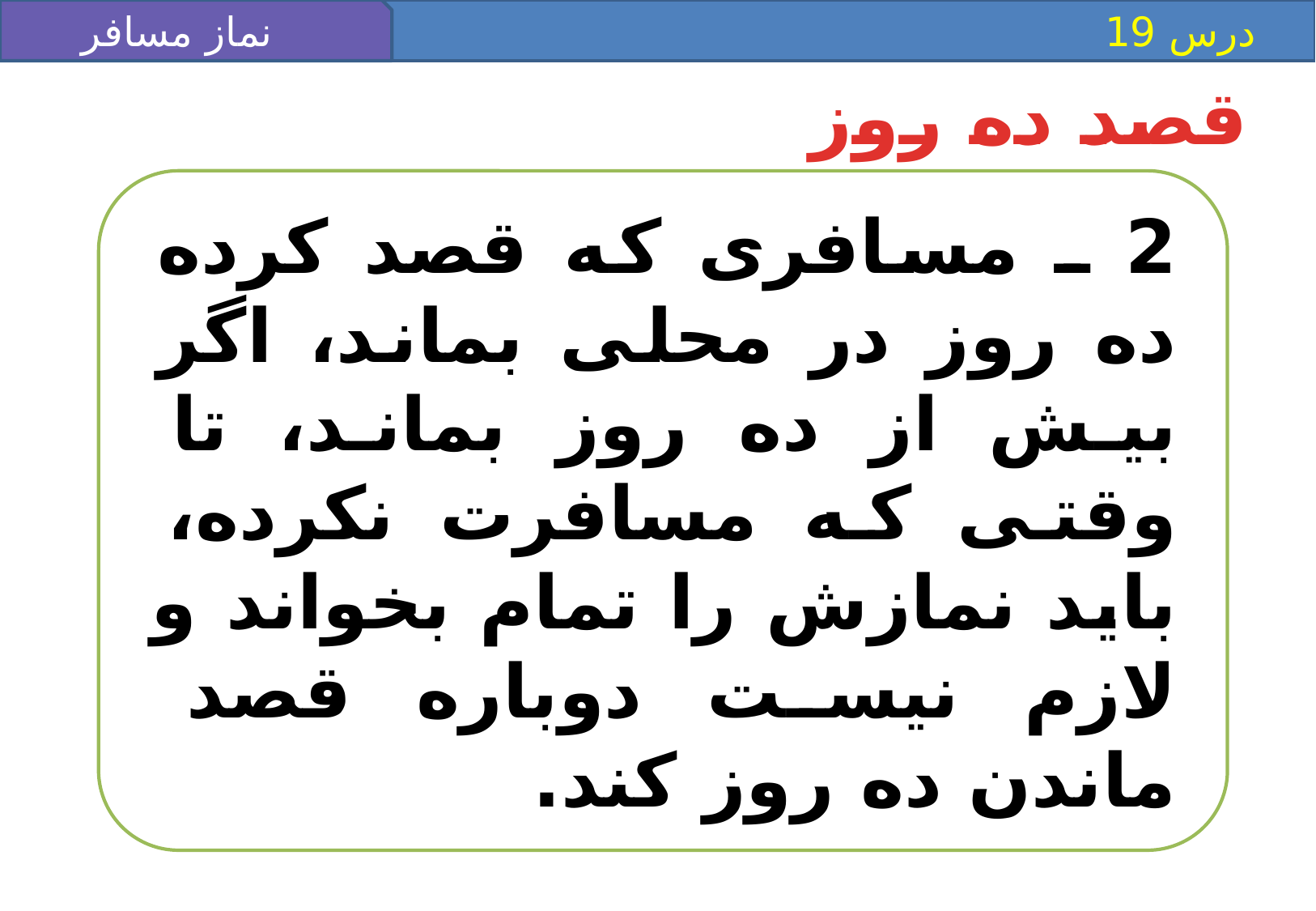

درس 19
نماز مسافر (2)
قصد ده روز

2 ـ مسافرى كه قصد كرده ده روز در محلى بماند، اگر بيش از ده روز بماند، تا وقتى كه مسافرت نكرده، بايد نمازش را تمام بخواند و لازم نيست دوباره قصد ماندن ده روز كند.